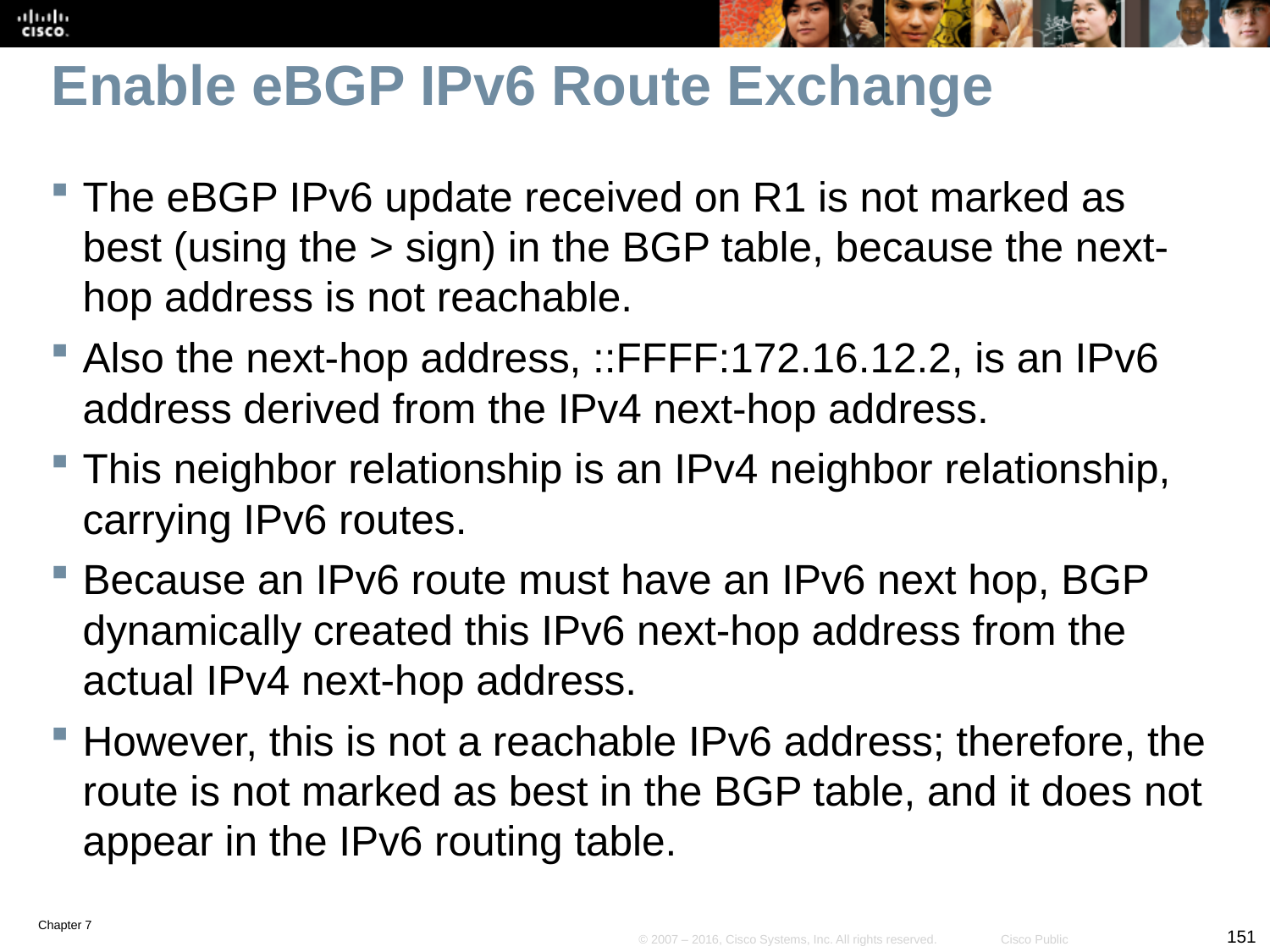

# Enable eBGP IPv6 Route Exchange
The eBGP IPv6 update received on R1 is not marked as best (using the > sign) in the BGP table, because the next-hop address is not reachable.
Also the next-hop address, ::FFFF:172.16.12.2, is an IPv6 address derived from the IPv4 next-hop address.
This neighbor relationship is an IPv4 neighbor relationship, carrying IPv6 routes.
Because an IPv6 route must have an IPv6 next hop, BGP dynamically created this IPv6 next-hop address from the actual IPv4 next-hop address.
However, this is not a reachable IPv6 address; therefore, the route is not marked as best in the BGP table, and it does not appear in the IPv6 routing table.